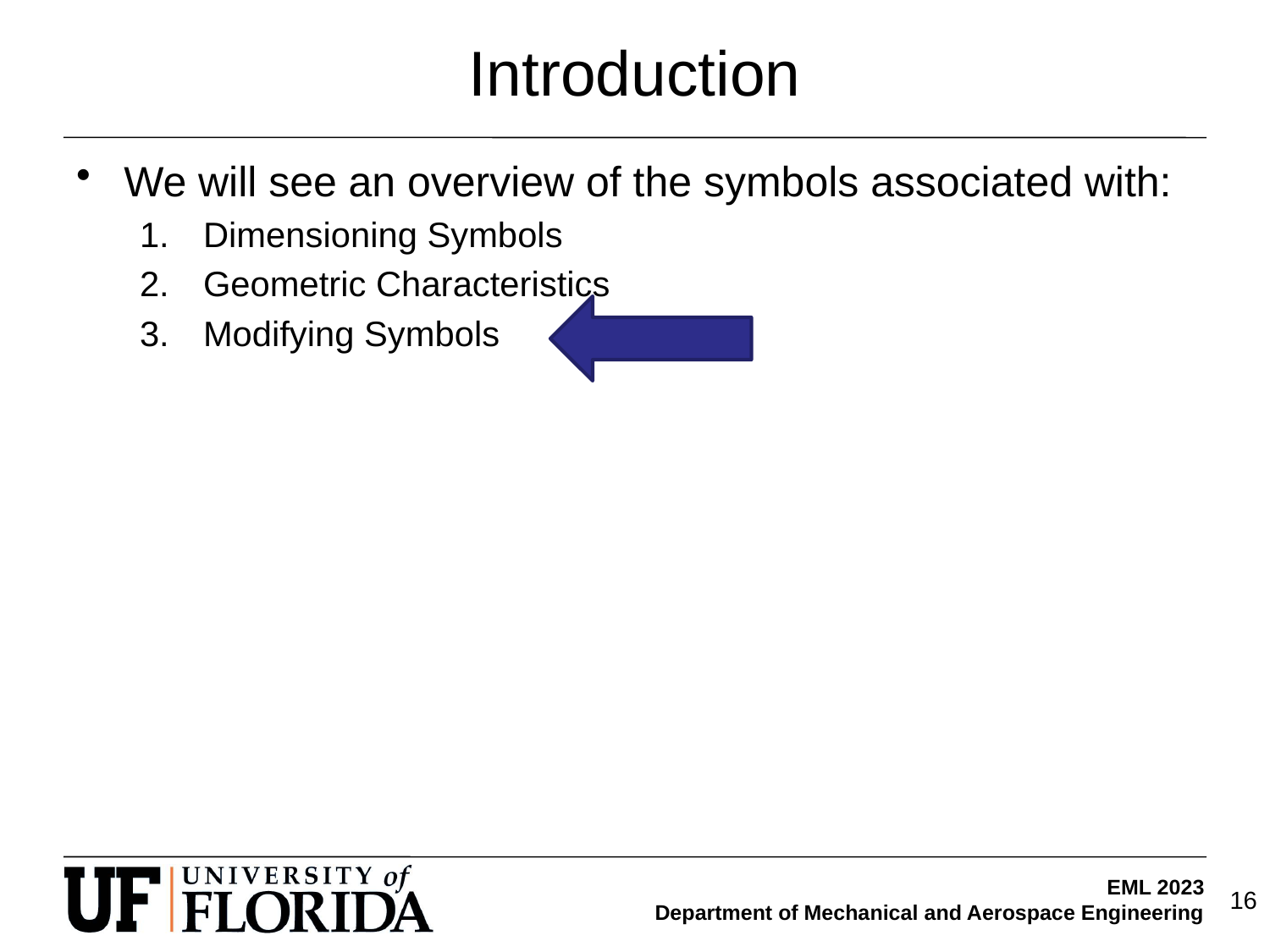

# Introduction
We will see an overview of the symbols associated with:
Dimensioning Symbols
Geometric Characteristics
Modifying Symbols

16